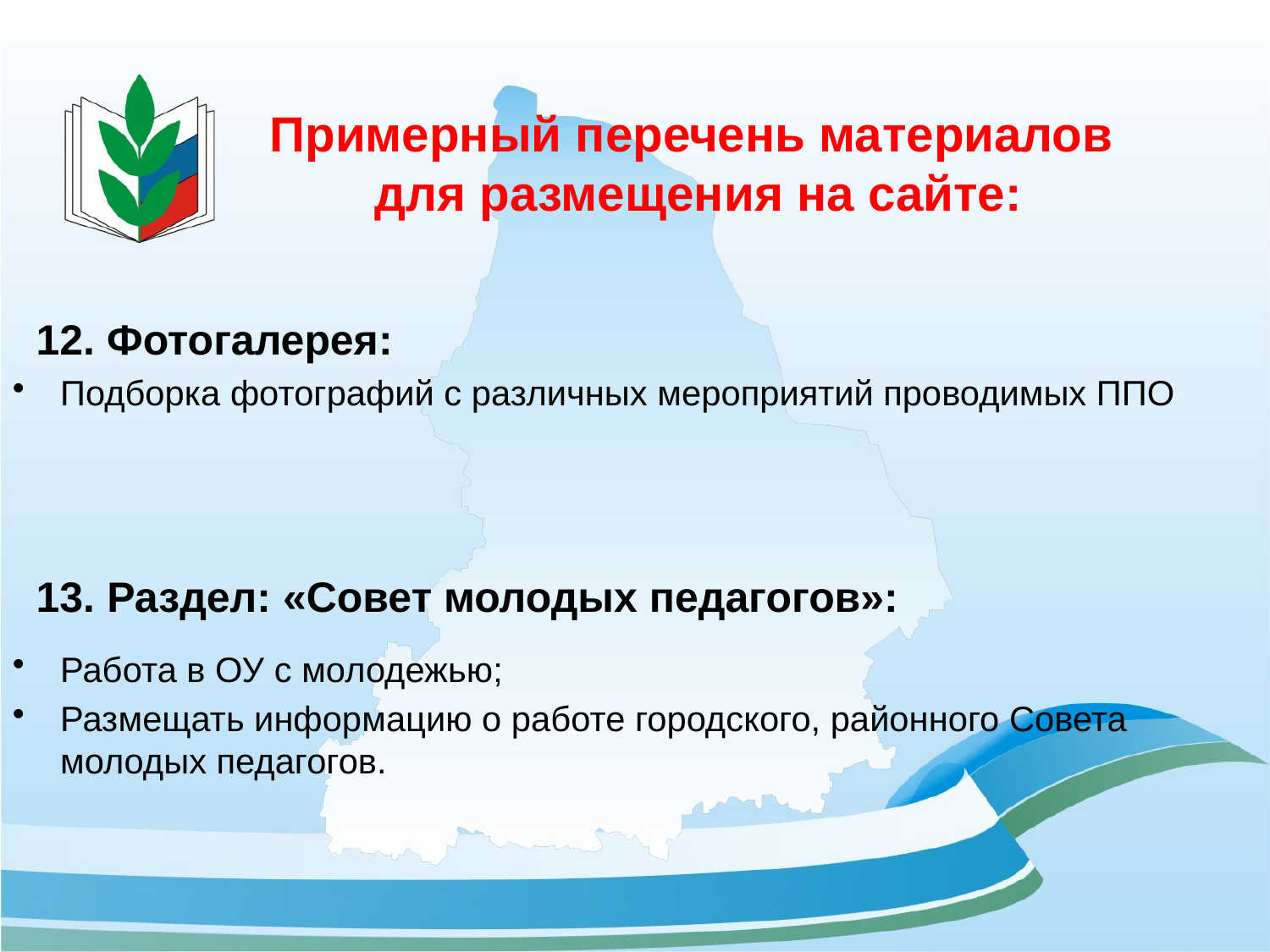

# Примерный перечень материалов для размещения на сайте:

  12. Фотогалерея:
Подборка фотографий с различных мероприятий проводимых ППО

  13. Раздел: «Совет молодых педагогов»:

Работа в ОУ с молодежью;
Размещать информацию о работе городского, районного Совета молодых педагогов.